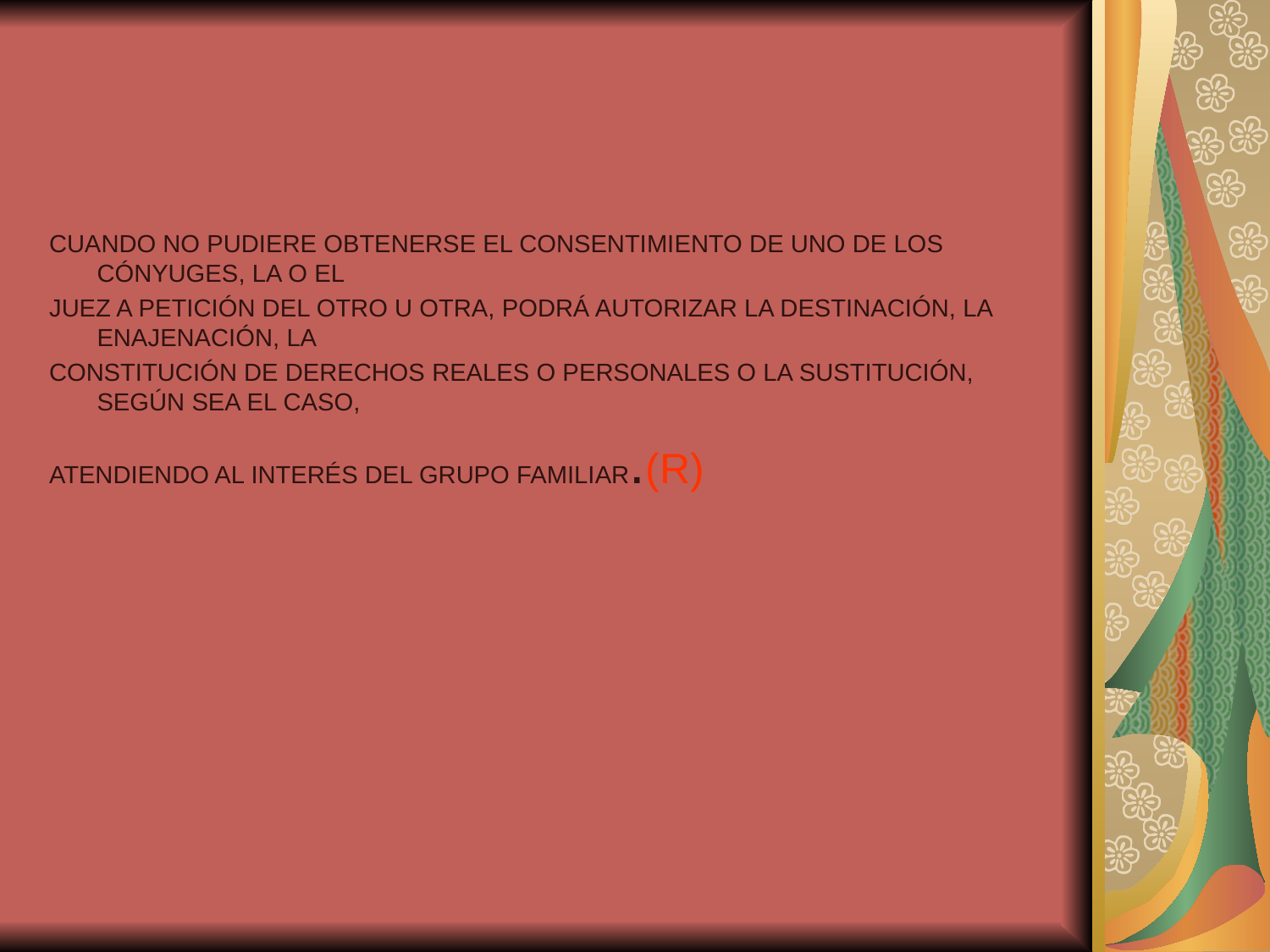

#
CUANDO NO PUDIERE OBTENERSE EL CONSENTIMIENTO DE UNO DE LOS CÓNYUGES, LA O EL
JUEZ A PETICIÓN DEL OTRO U OTRA, PODRÁ AUTORIZAR LA DESTINACIÓN, LA ENAJENACIÓN, LA
CONSTITUCIÓN DE DERECHOS REALES O PERSONALES O LA SUSTITUCIÓN, SEGÚN SEA EL CASO,
ATENDIENDO AL INTERÉS DEL GRUPO FAMILIAR.(R)